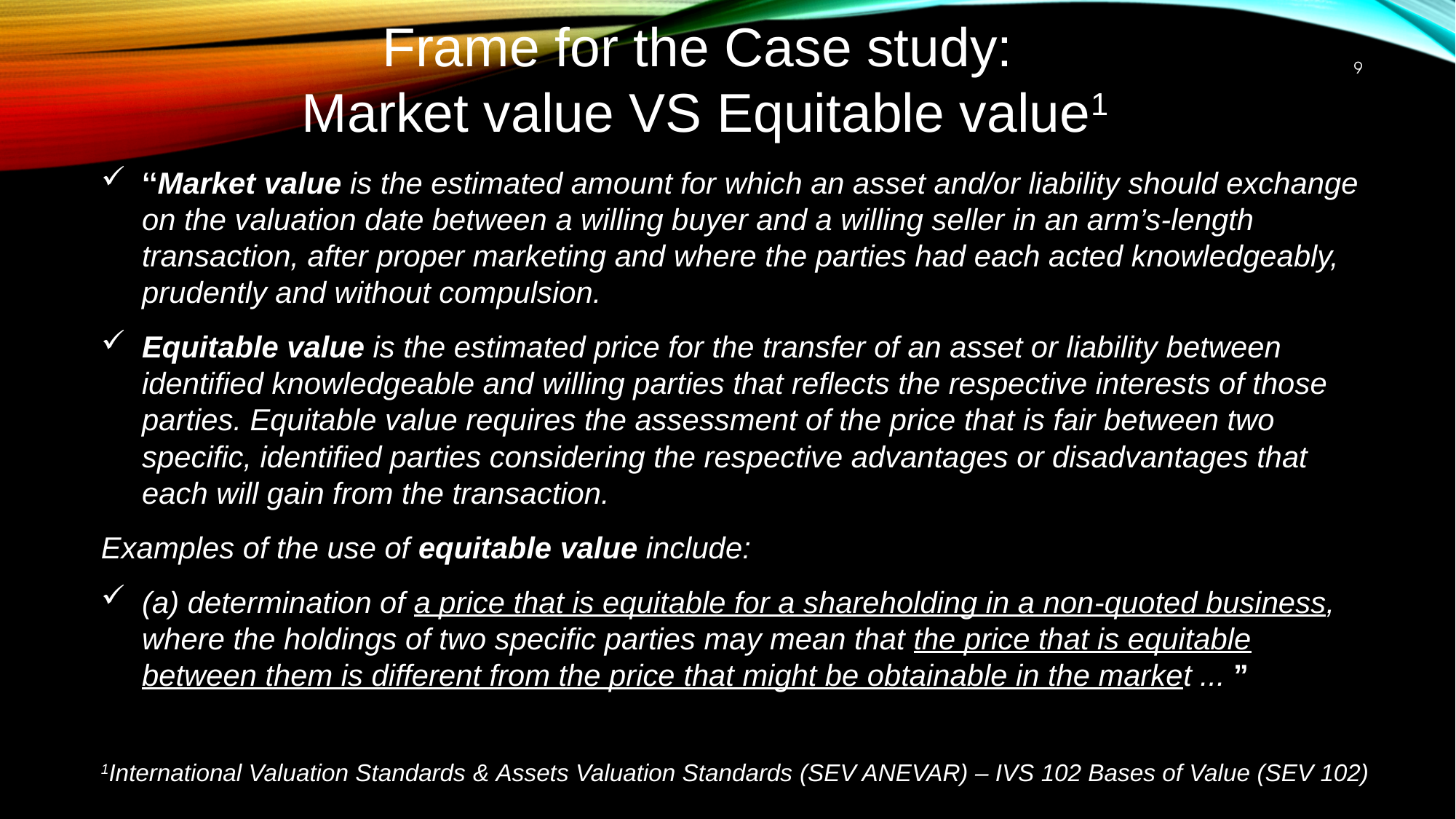

Frame for the Case study:
Market value VS Equitable value1
9
‘‘Market value is the estimated amount for which an asset and/or liability should exchange on the valuation date between a willing buyer and a willing seller in an arm’s-length transaction, after proper marketing and where the parties had each acted knowledgeably, prudently and without compulsion.
Equitable value is the estimated price for the transfer of an asset or liability between identified knowledgeable and willing parties that reflects the respective interests of those parties. Equitable value requires the assessment of the price that is fair between two specific, identified parties considering the respective advantages or disadvantages that each will gain from the transaction.
Examples of the use of equitable value include:
(a) determination of a price that is equitable for a shareholding in a non-quoted business, where the holdings of two specific parties may mean that the price that is equitable between them is different from the price that might be obtainable in the market ... ”

1International Valuation Standards & Assets Valuation Standards (SEV ANEVAR) – IVS 102 Bases of Value (SEV 102)